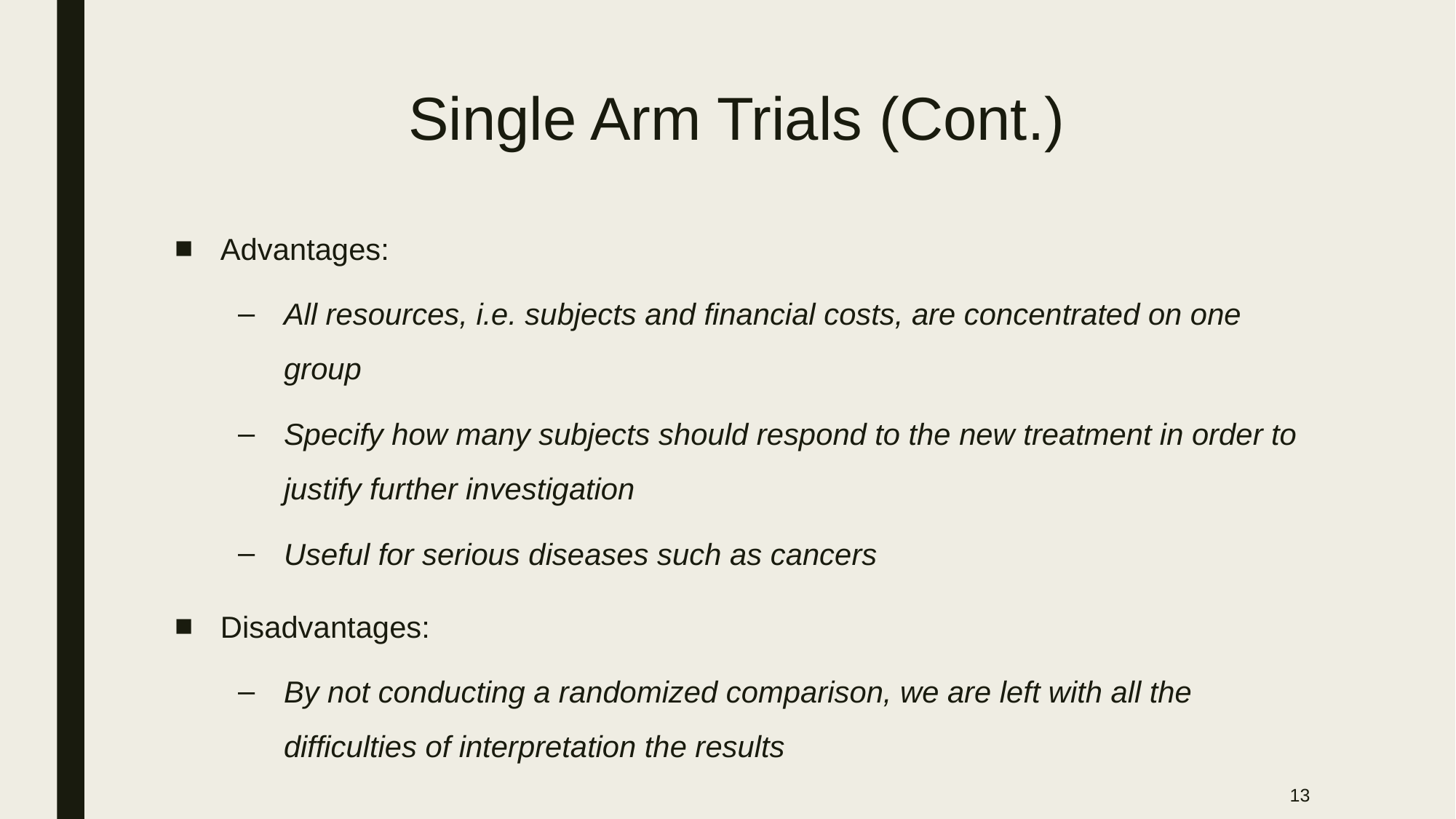

# Single Arm Trials (Cont.)
Advantages:
All resources, i.e. subjects and financial costs, are concentrated on one group
Specify how many subjects should respond to the new treatment in order to justify further investigation
Useful for serious diseases such as cancers
Disadvantages:
By not conducting a randomized comparison, we are left with all the difficulties of interpretation the results

13